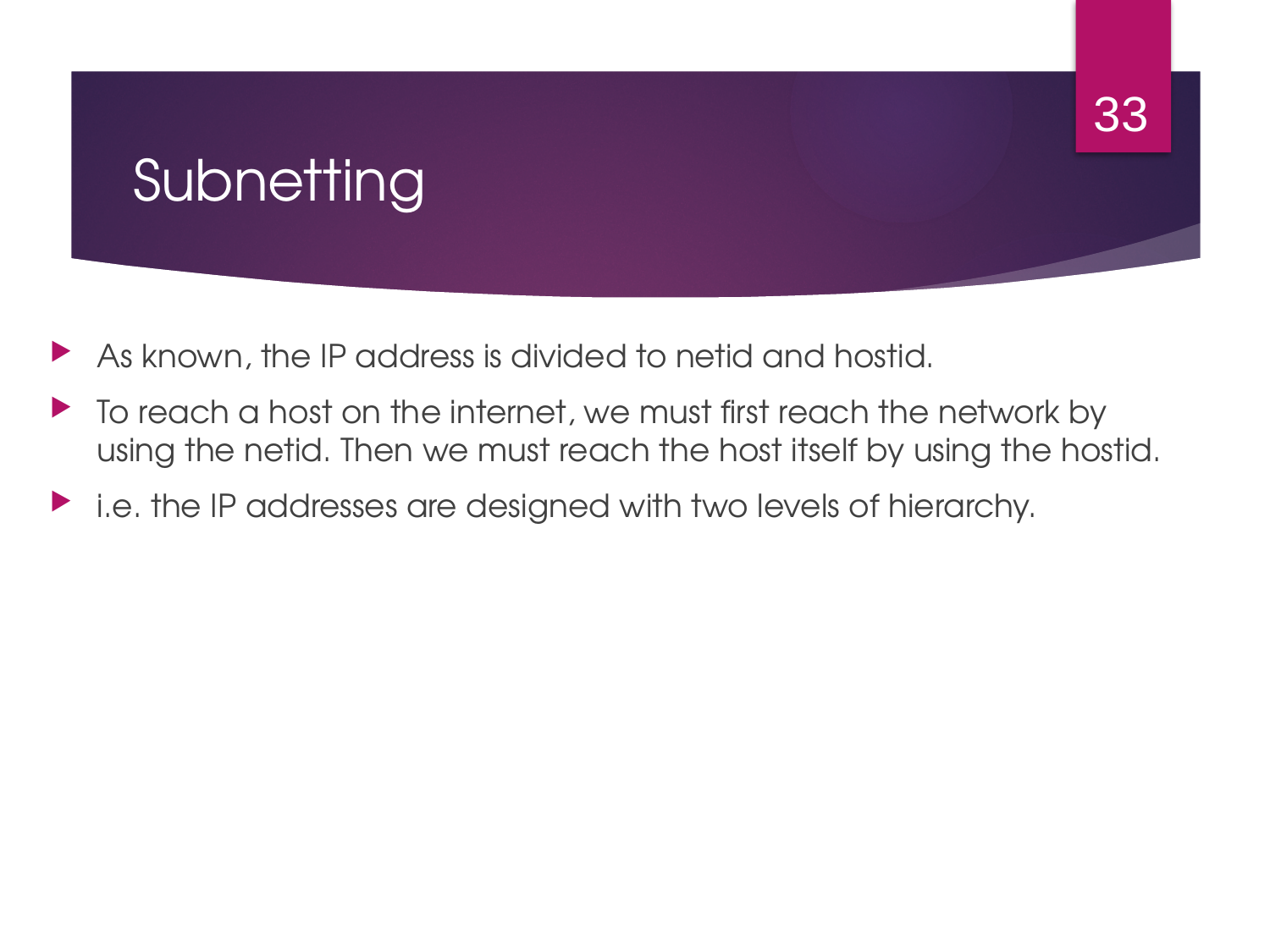

33
# Subnetting
As known, the IP address is divided to netid and hostid.
To reach a host on the internet, we must first reach the network by using the netid. Then we must reach the host itself by using the hostid.
i.e. the IP addresses are designed with two levels of hierarchy.